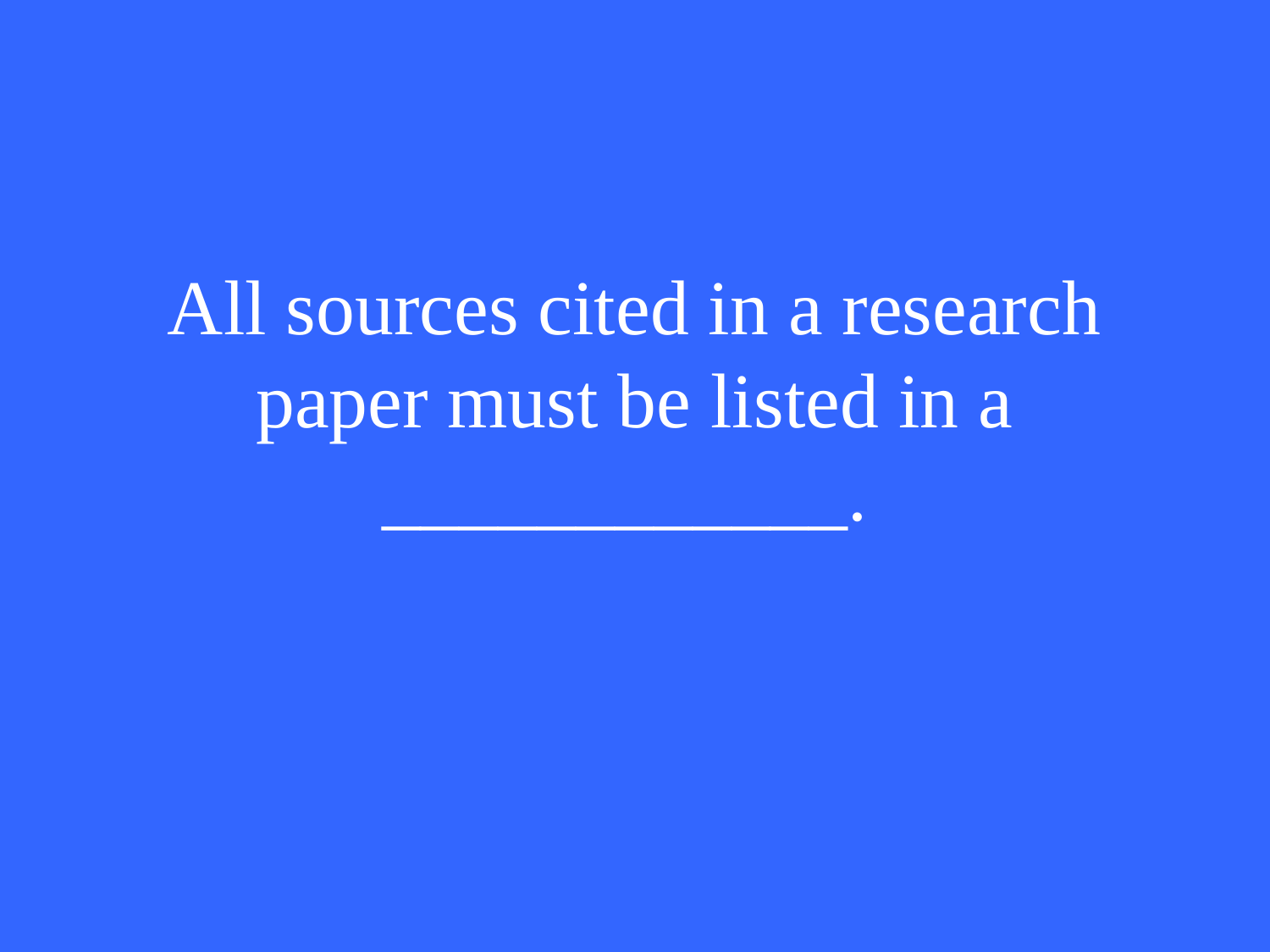

# All sources cited in a research paper must be listed in a ____________.